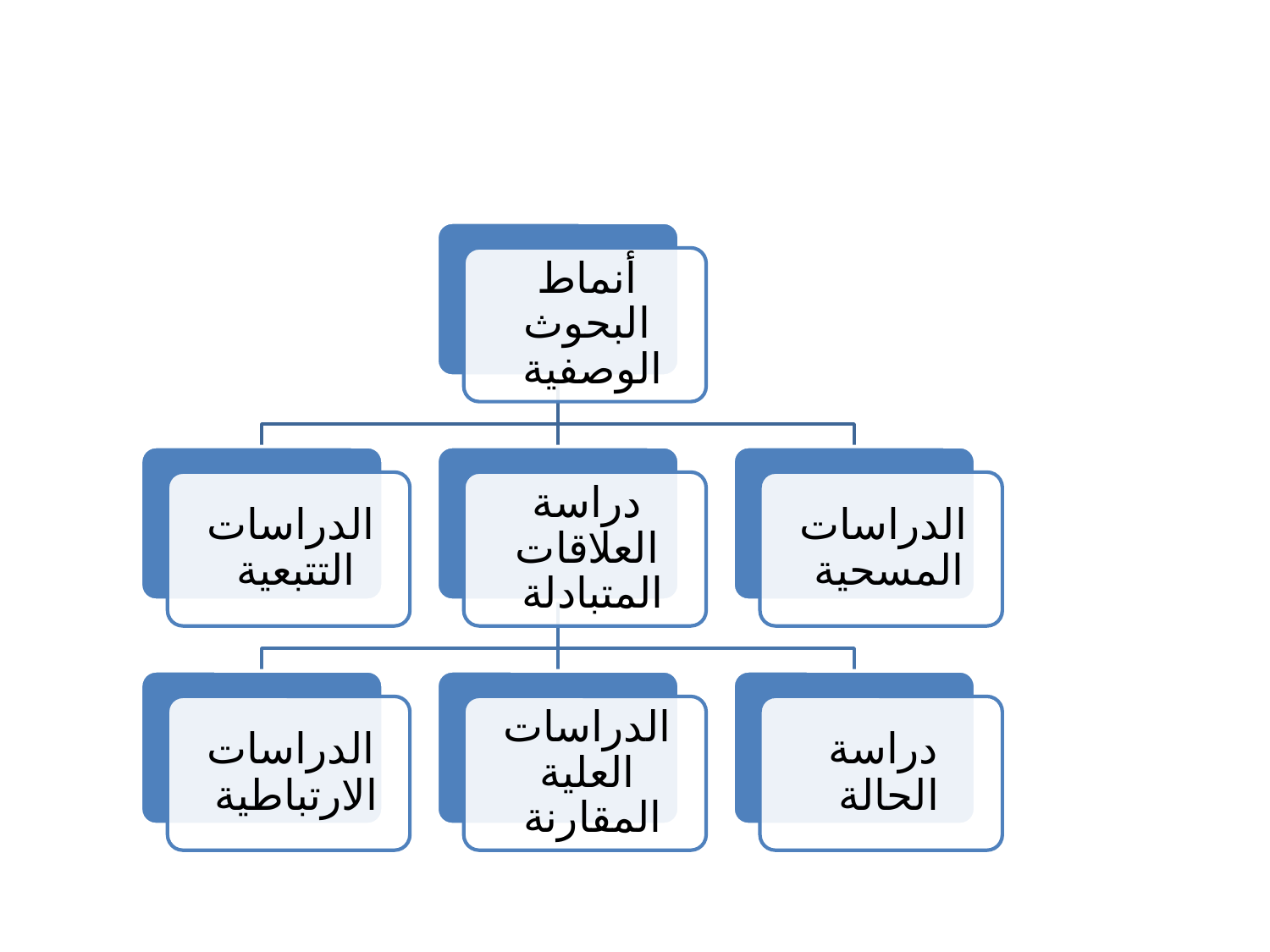

أنماط البحوث الوصفية
الدراسات التتبعية
دراسة العلاقات المتبادلة
الدراسات الارتباطية
الدراسات العلية المقارنة
دراسة الحالة
الدراسات المسحية